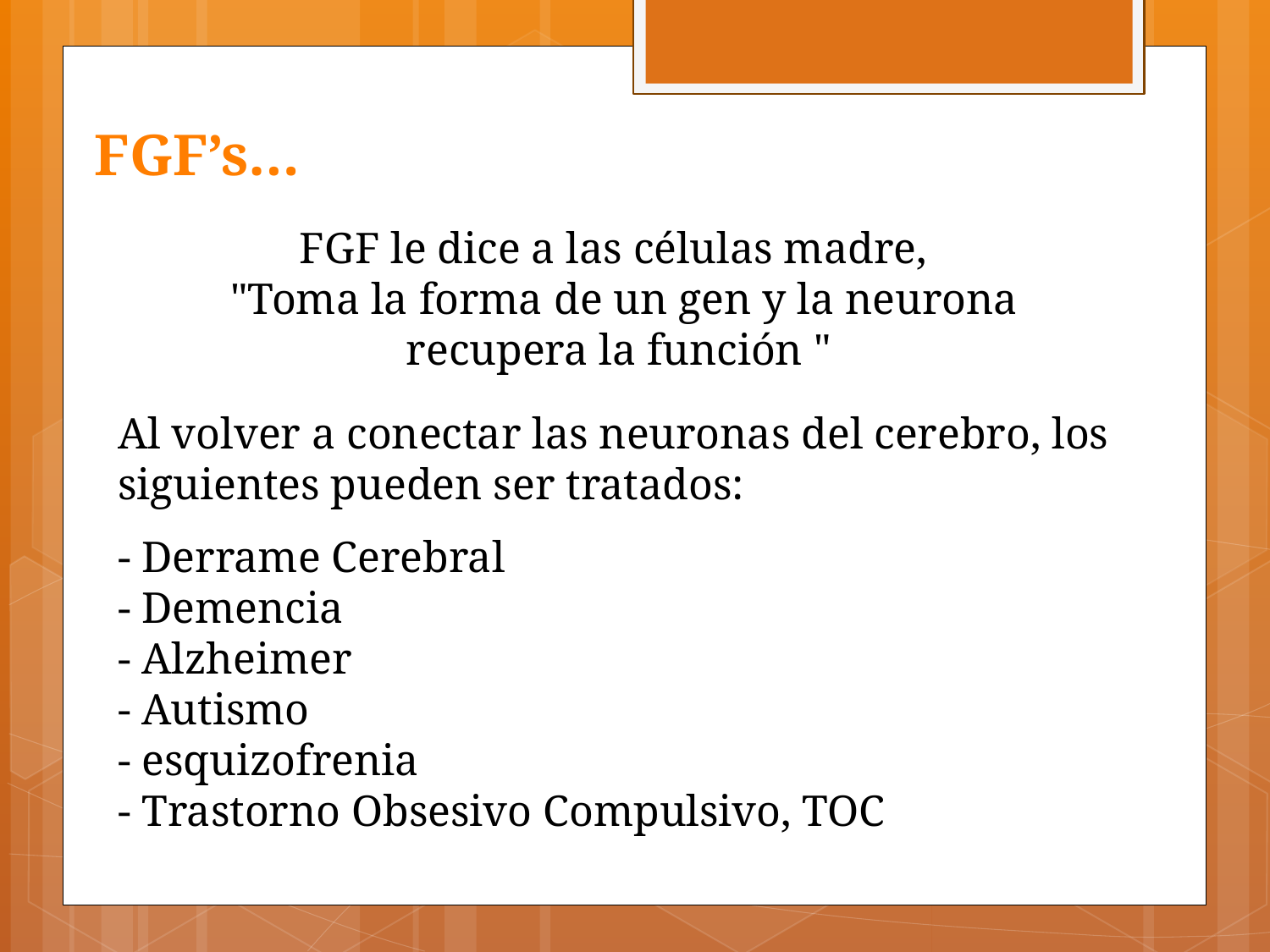

FGF’s…
FGF le dice a las células madre,
  "Toma la forma de un gen y la neurona
 recupera la función "
Al volver a conectar las neuronas del cerebro, los siguientes pueden ser tratados:
- Derrame Cerebral
- Demencia
- Alzheimer
- Autismo
- esquizofrenia
- Trastorno Obsesivo Compulsivo, TOC